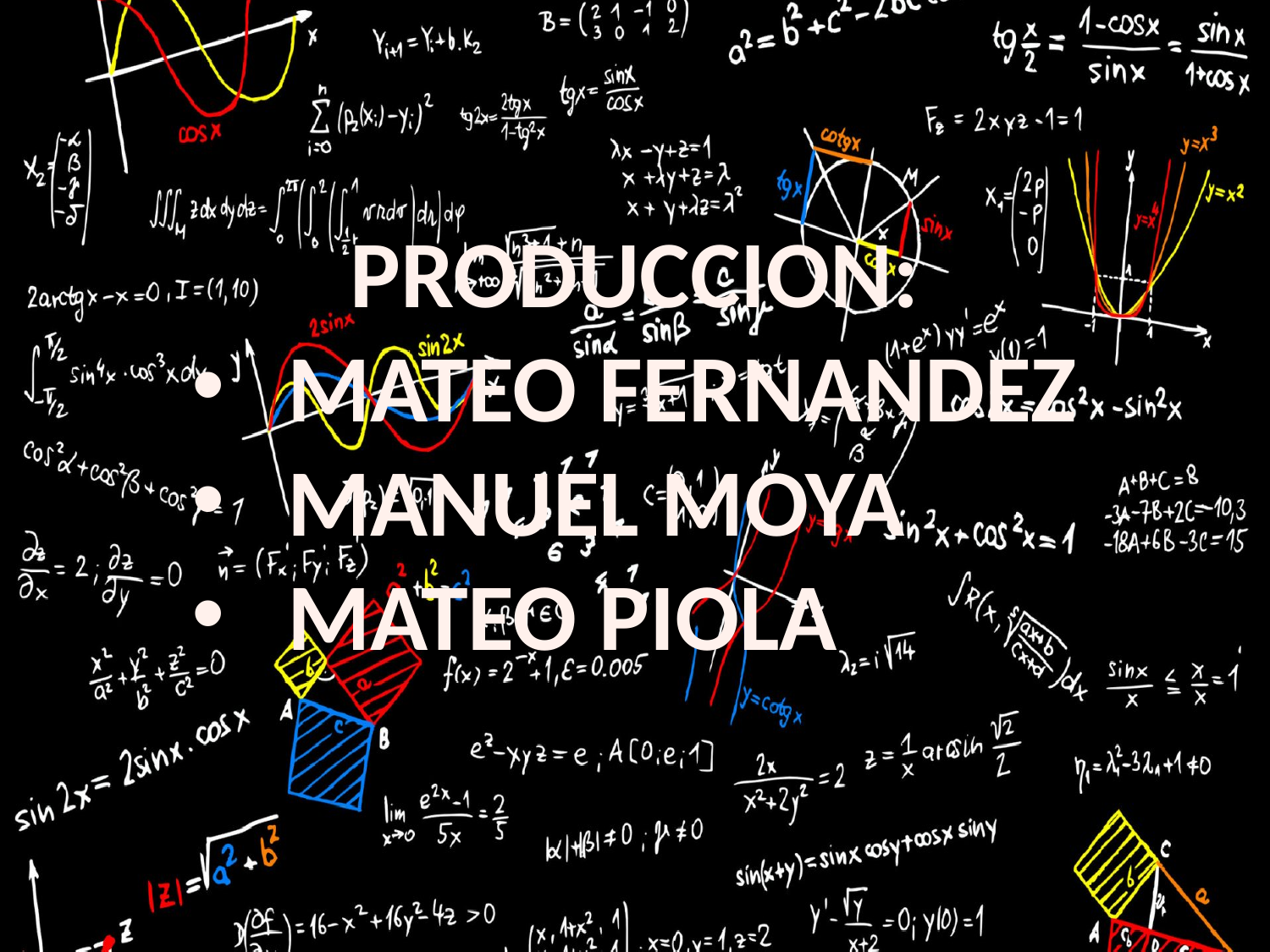

PRODUCCION:
MATEO FERNANDEZ
MANUEL MOYA
MATEO PIOLA